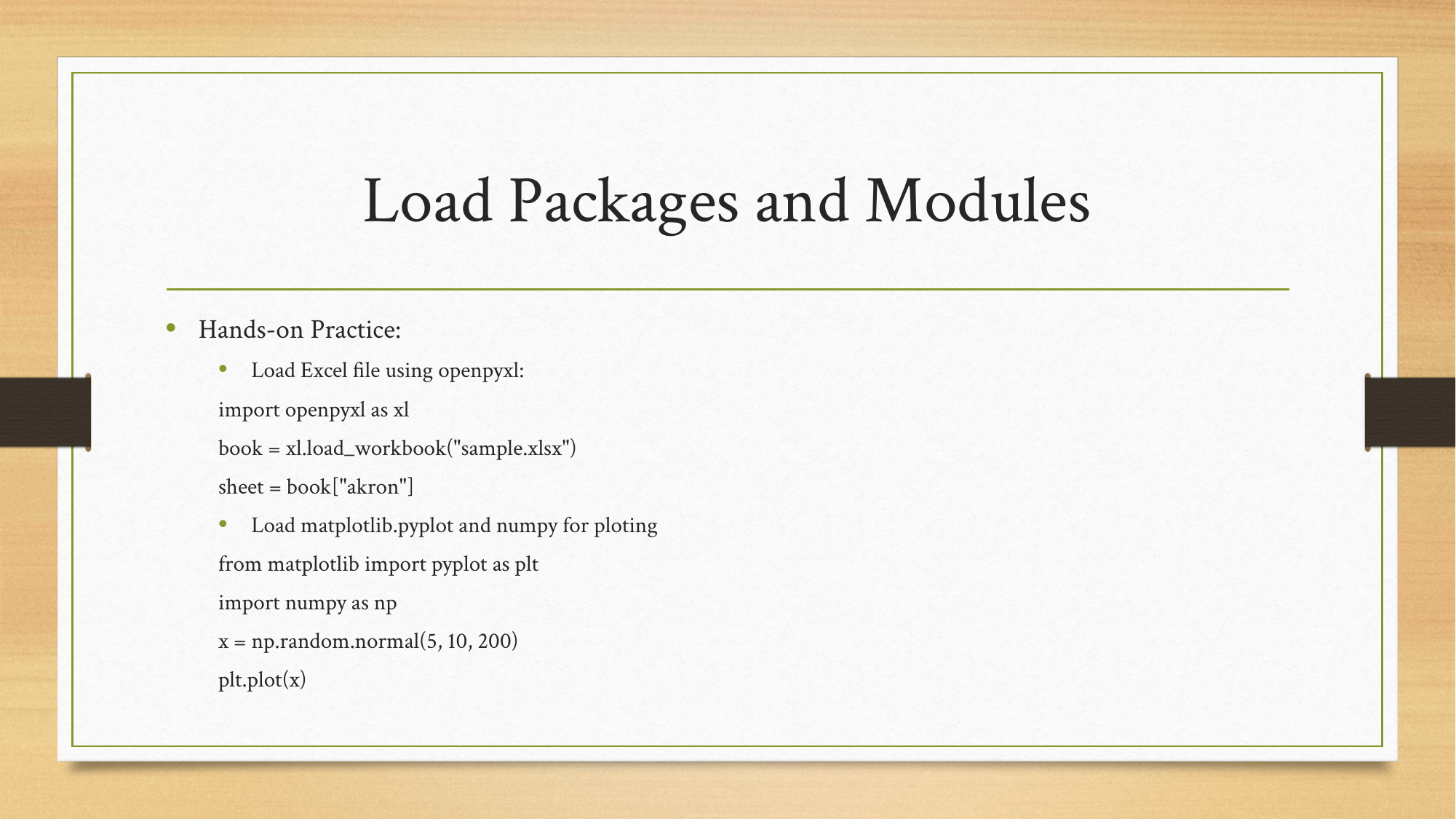

# Load Packages and Modules
Hands-on Practice:
Load Excel file using openpyxl:
		import openpyxl as xl
		book = xl.load_workbook("sample.xlsx")
		sheet = book["akron"]
Load matplotlib.pyplot and numpy for ploting
		from matplotlib import pyplot as plt
		import numpy as np
		x = np.random.normal(5, 10, 200)
		plt.plot(x)